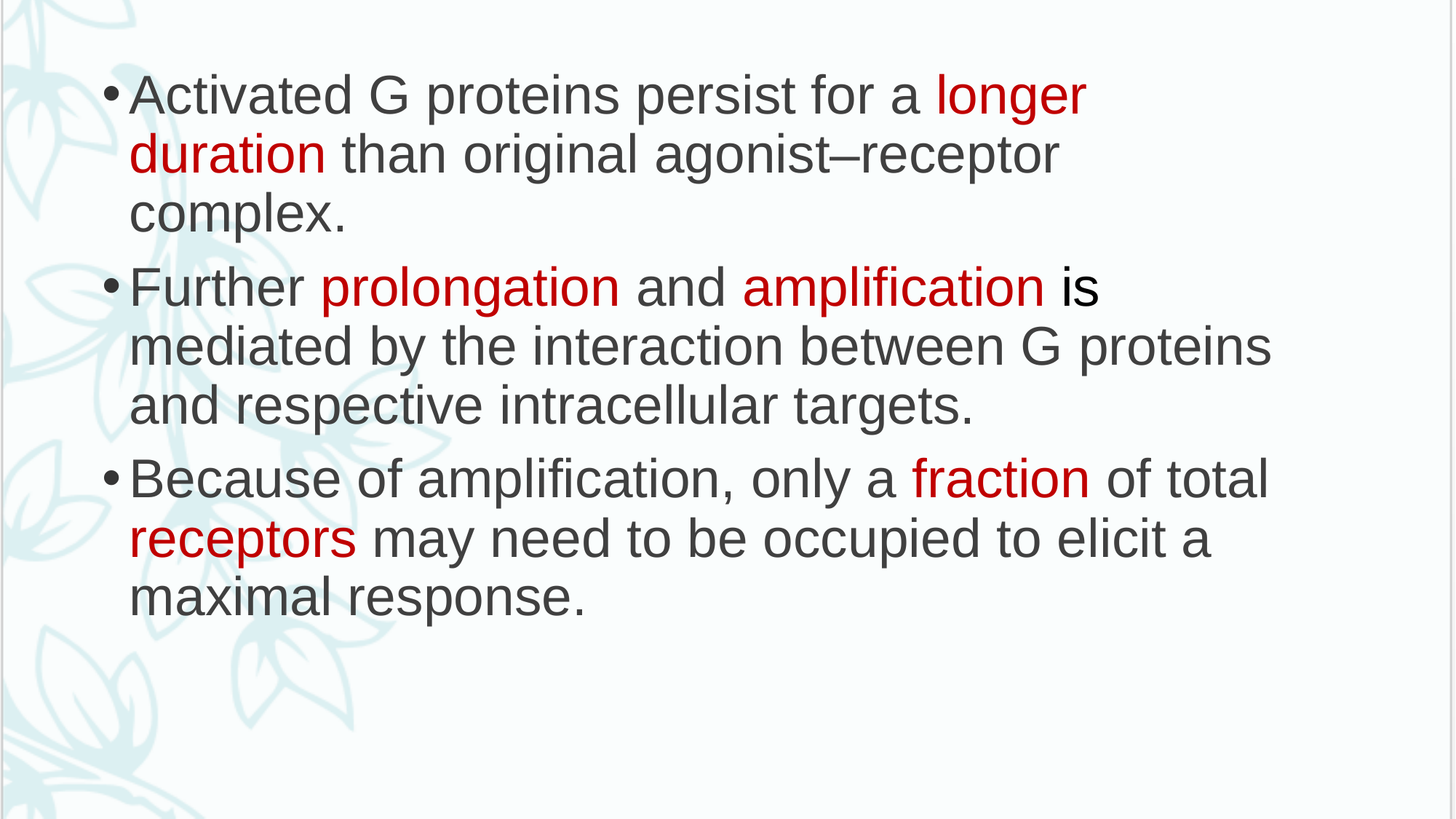

# .
Activated G proteins persist for a longer duration than original agonist–receptor complex.
Further prolongation and amplification is mediated by the interaction between G proteins and respective intracellular targets.
Because of amplification, only a fraction of total receptors may need to be occupied to elicit a maximal response.